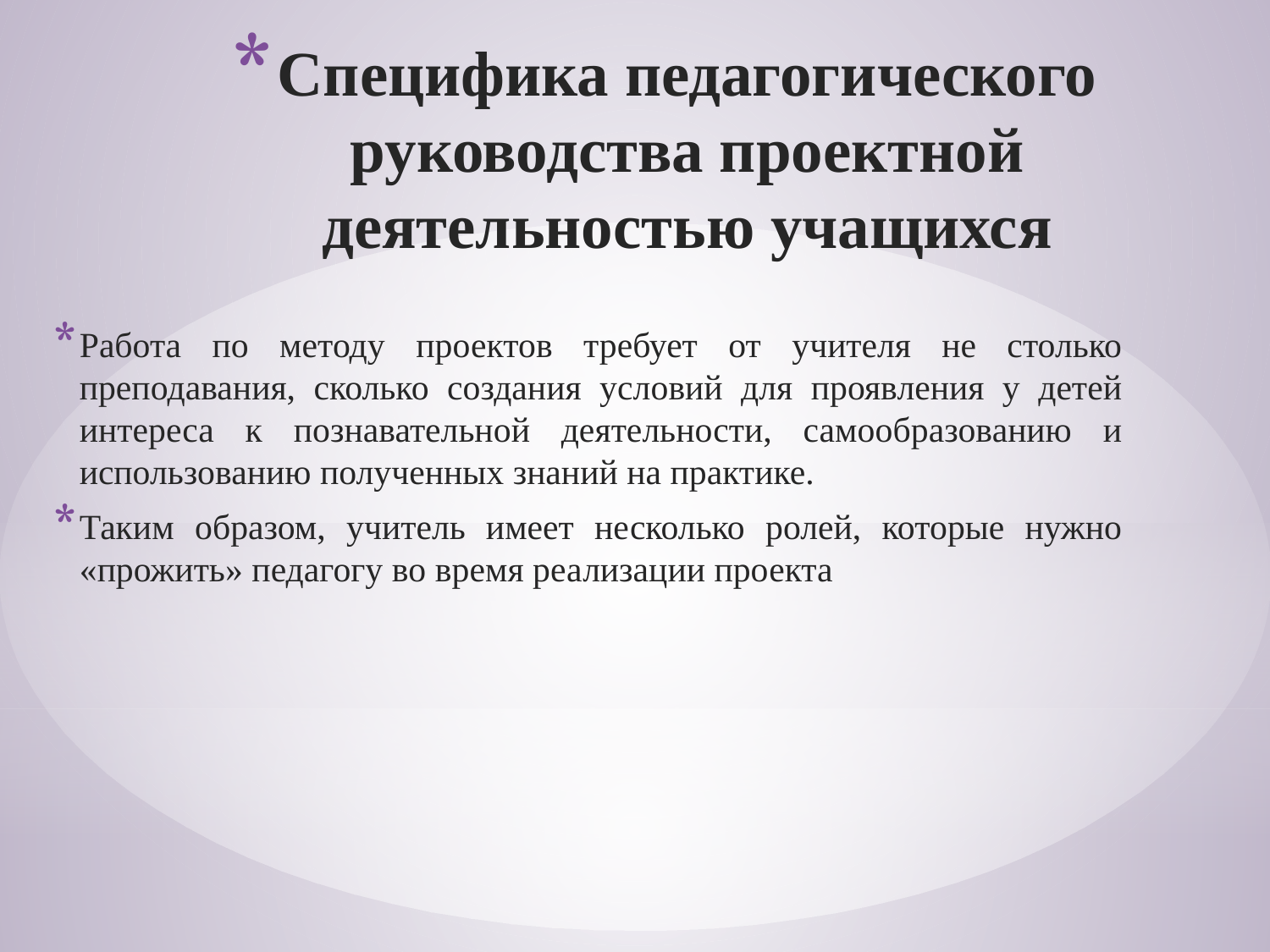

# Специфика педагогического руководства проектной деятельностью учащихся
Работа по методу проектов требует от учителя не столько преподавания, сколько создания условий для проявления у детей интереса к познавательной деятельности, самообразованию и использованию полученных знаний на практике.
Таким образом, учитель имеет несколько ролей, которые нужно «прожить» педагогу во время реализации проекта